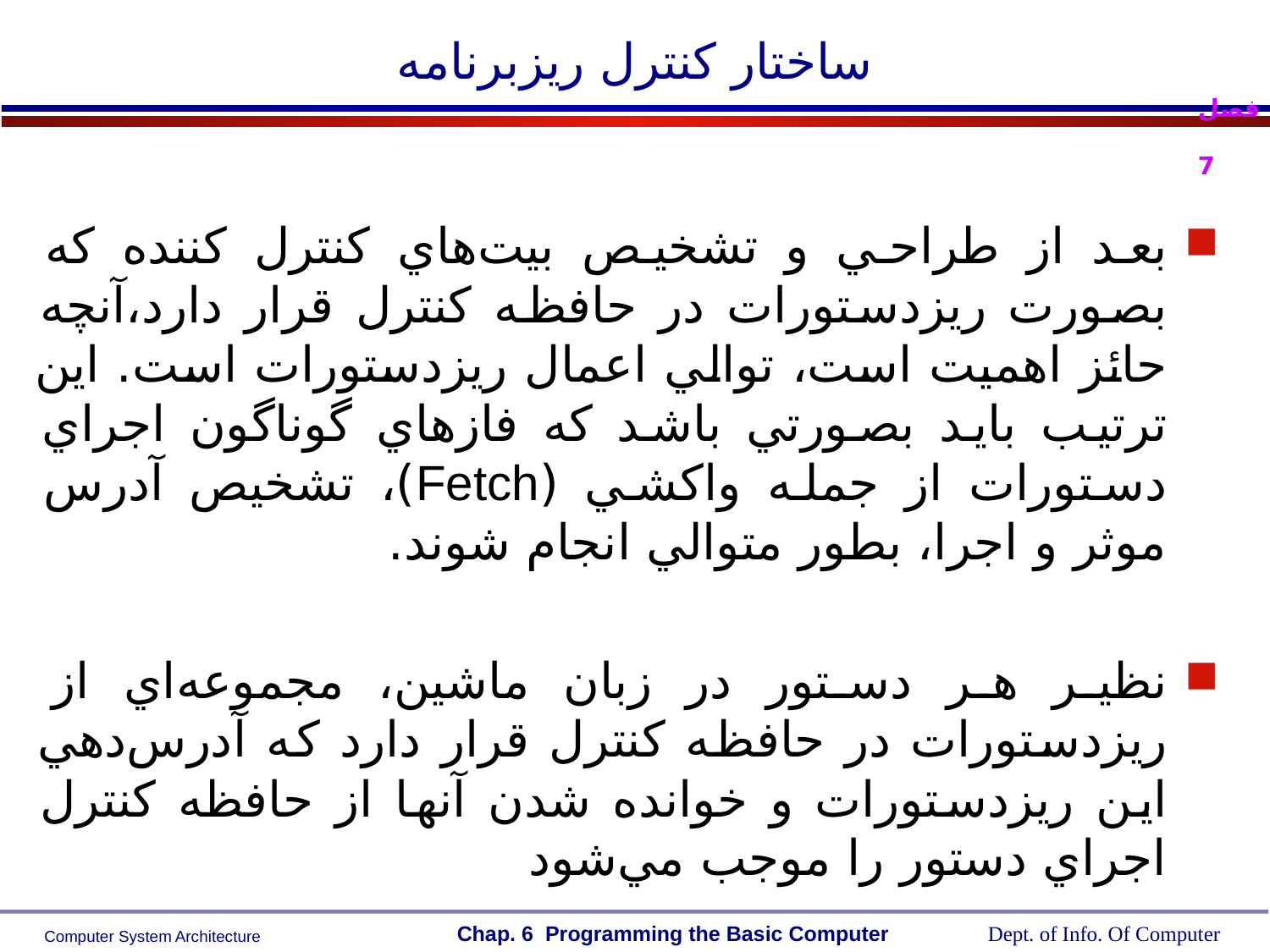

# ساختار کنترل ريزبرنامه
بعد از طراحي و تشخيص بيت‌هاي کنترل کننده که بصورت ريزدستورات در حافظه کنترل قرار دارد،آنچه حائز اهميت است، توالي اعمال ريزدستورات است. اين ترتيب بايد بصورتي باشد که فازهاي گوناگون اجراي دستورات از جمله واکشي (Fetch)، تشخيص آدرس موثر و اجرا، بطور متوالي انجام شوند.

نظير هر دستور در زبان ماشين، مجموعه‌اي از ريزدستورات در حافظه کنترل قرار دارد که آدرس‌دهي اين ريزدستورات و خوانده شدن آنها از حافظه کنترل اجراي دستور را موجب مي‌شود